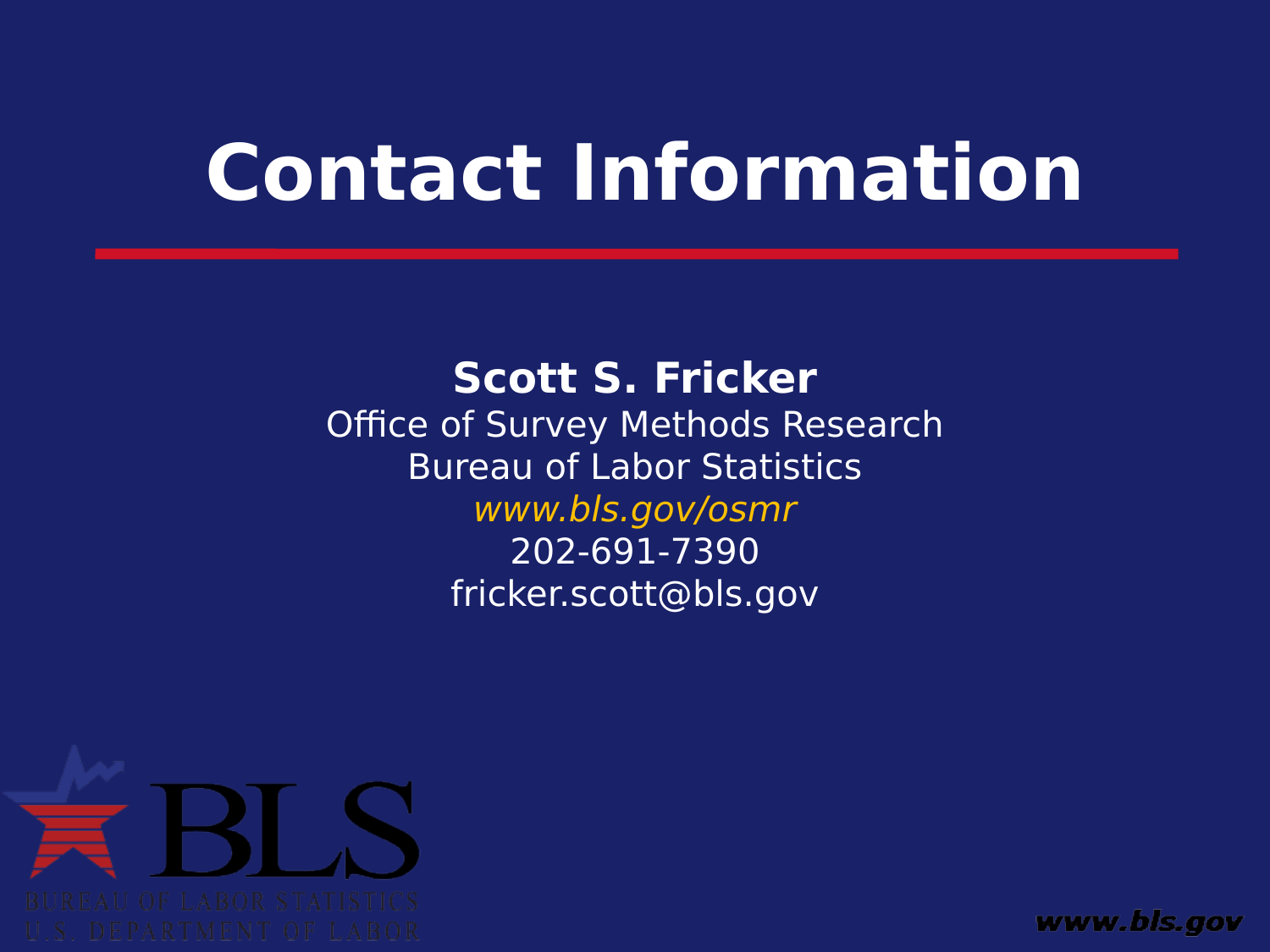

# Scott S. Fricker Office of Survey Methods Research Bureau of Labor Statistics www.bls.gov/osmr 202-691-7390 fricker.scott@bls.gov